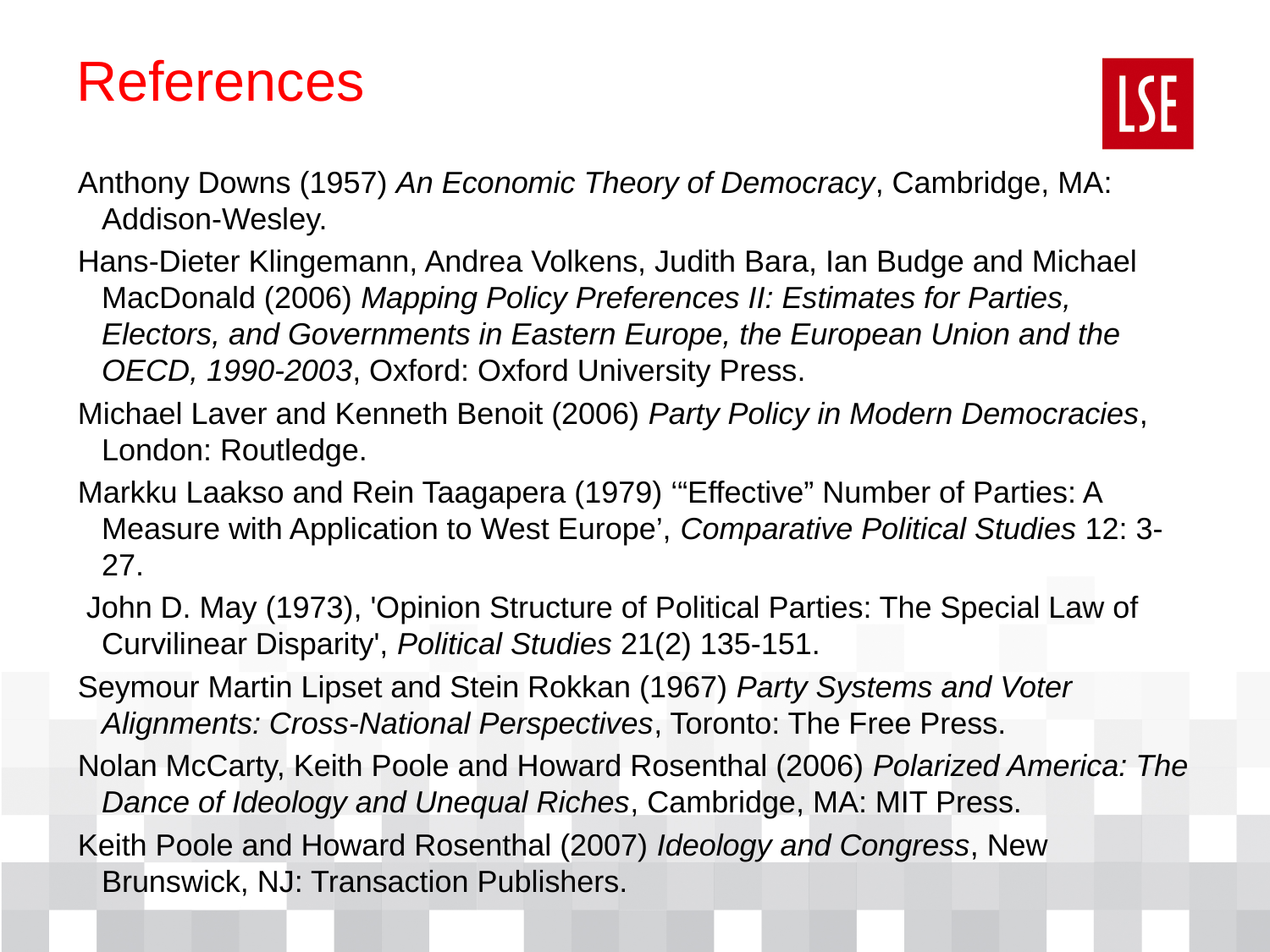

References
Anthony Downs (1957) An Economic Theory of Democracy, Cambridge, MA: Addison-Wesley.
Hans-Dieter Klingemann, Andrea Volkens, Judith Bara, Ian Budge and Michael MacDonald (2006) Mapping Policy Preferences II: Estimates for Parties, Electors, and Governments in Eastern Europe, the European Union and the OECD, 1990-2003, Oxford: Oxford University Press.
Michael Laver and Kenneth Benoit (2006) Party Policy in Modern Democracies, London: Routledge.
Markku Laakso and Rein Taagapera (1979) ‘“Effective” Number of Parties: A Measure with Application to West Europe’, Comparative Political Studies 12: 3-27.
 John D. May (1973), 'Opinion Structure of Political Parties: The Special Law of Curvilinear Disparity', Political Studies 21(2) 135-151.
Seymour Martin Lipset and Stein Rokkan (1967) Party Systems and Voter Alignments: Cross-National Perspectives, Toronto: The Free Press.
Nolan McCarty, Keith Poole and Howard Rosenthal (2006) Polarized America: The Dance of Ideology and Unequal Riches, Cambridge, MA: MIT Press.
Keith Poole and Howard Rosenthal (2007) Ideology and Congress, New Brunswick, NJ: Transaction Publishers.